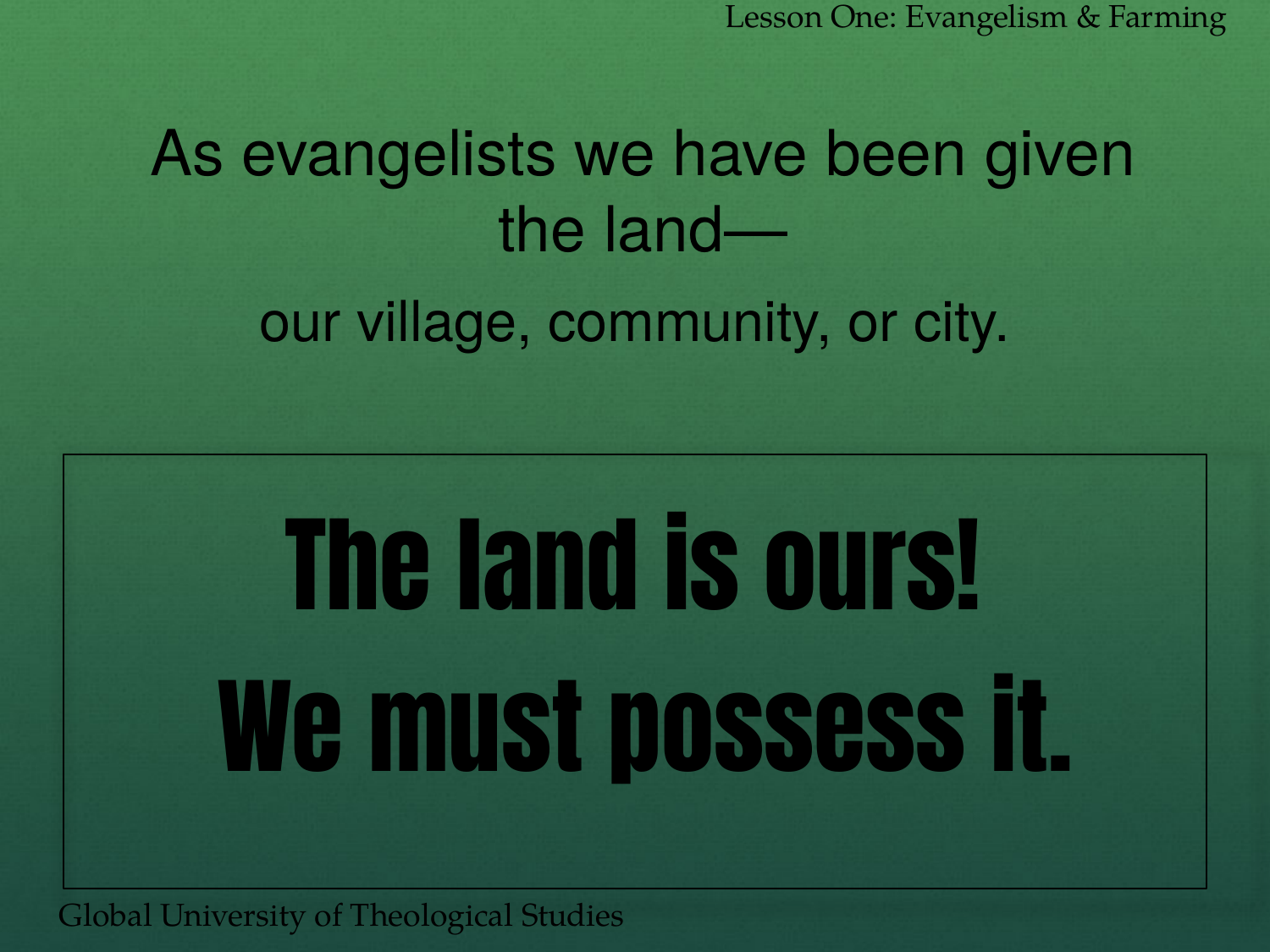

Lesson One: Evangelism & Farming

As evangelists we have been given the land—
our village, community, or city.

The land is ours!
We must possess it.
Global University of Theological Studies